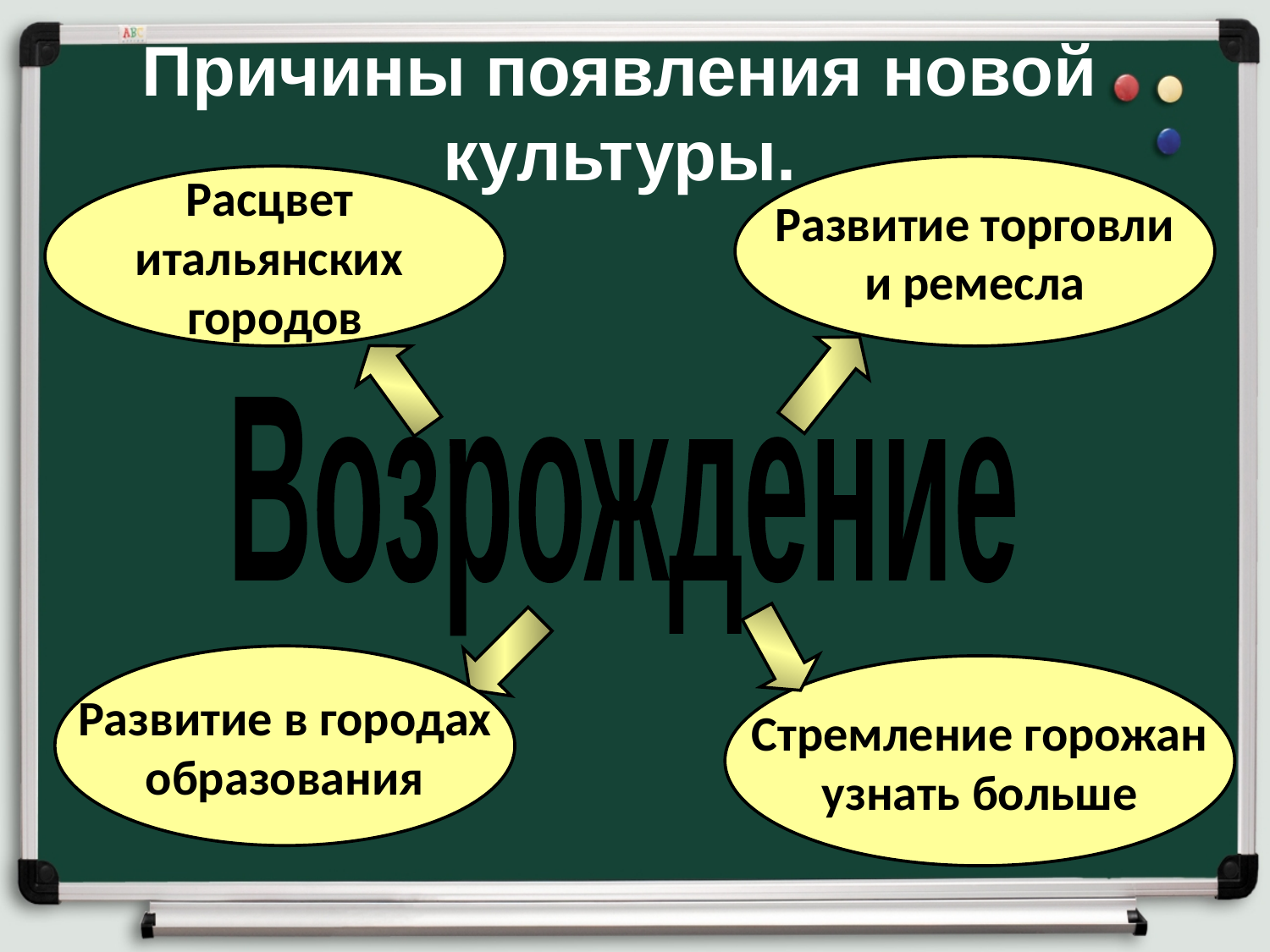

# Причины появления новой культуры.
Развитие торговли
и ремесла
Расцвет
итальянских
городов

Возрождение

Развитие в городах
образования
Стремление горожан
узнать больше